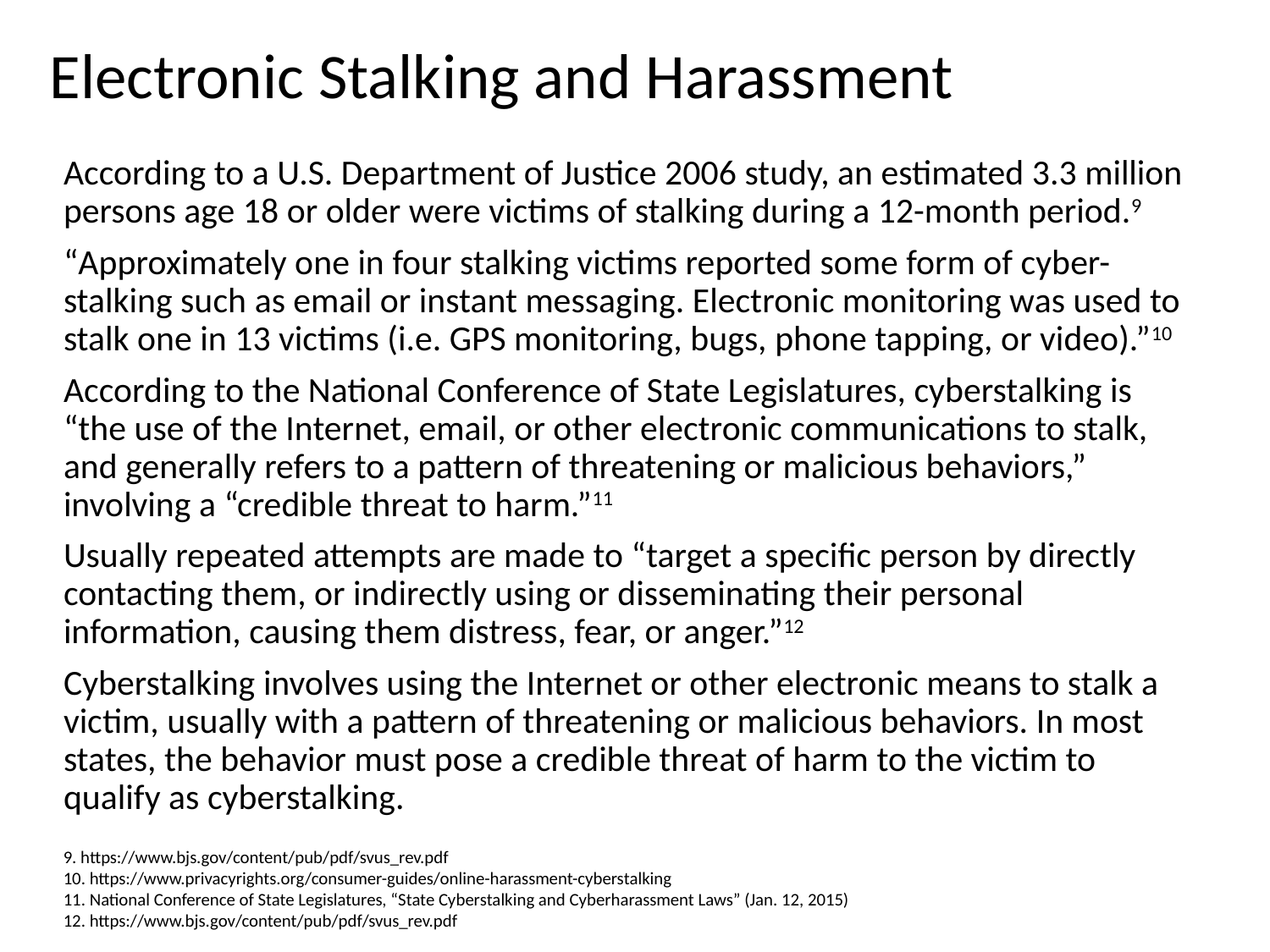

# Electronic Stalking and Harassment
According to a U.S. Department of Justice 2006 study, an estimated 3.3 million persons age 18 or older were victims of stalking during a 12-month period.9
“Approximately one in four stalking victims reported some form of cyber-stalking such as email or instant messaging. Electronic monitoring was used to stalk one in 13 victims (i.e. GPS monitoring, bugs, phone tapping, or video).”10
According to the National Conference of State Legislatures, cyberstalking is “the use of the Internet, email, or other electronic communications to stalk, and generally refers to a pattern of threatening or malicious behaviors,” involving a “credible threat to harm.”11
Usually repeated attempts are made to “target a specific person by directly contacting them, or indirectly using or disseminating their personal information, causing them distress, fear, or anger.”12
Cyberstalking involves using the Internet or other electronic means to stalk a victim, usually with a pattern of threatening or malicious behaviors. In most states, the behavior must pose a credible threat of harm to the victim to qualify as cyberstalking.
9. https://www.bjs.gov/content/pub/pdf/svus_rev.pdf
10. https://www.privacyrights.org/consumer-guides/online-harassment-cyberstalking
11. National Conference of State Legislatures, “State Cyberstalking and Cyberharassment Laws” (Jan. 12, 2015)
12. https://www.bjs.gov/content/pub/pdf/svus_rev.pdf